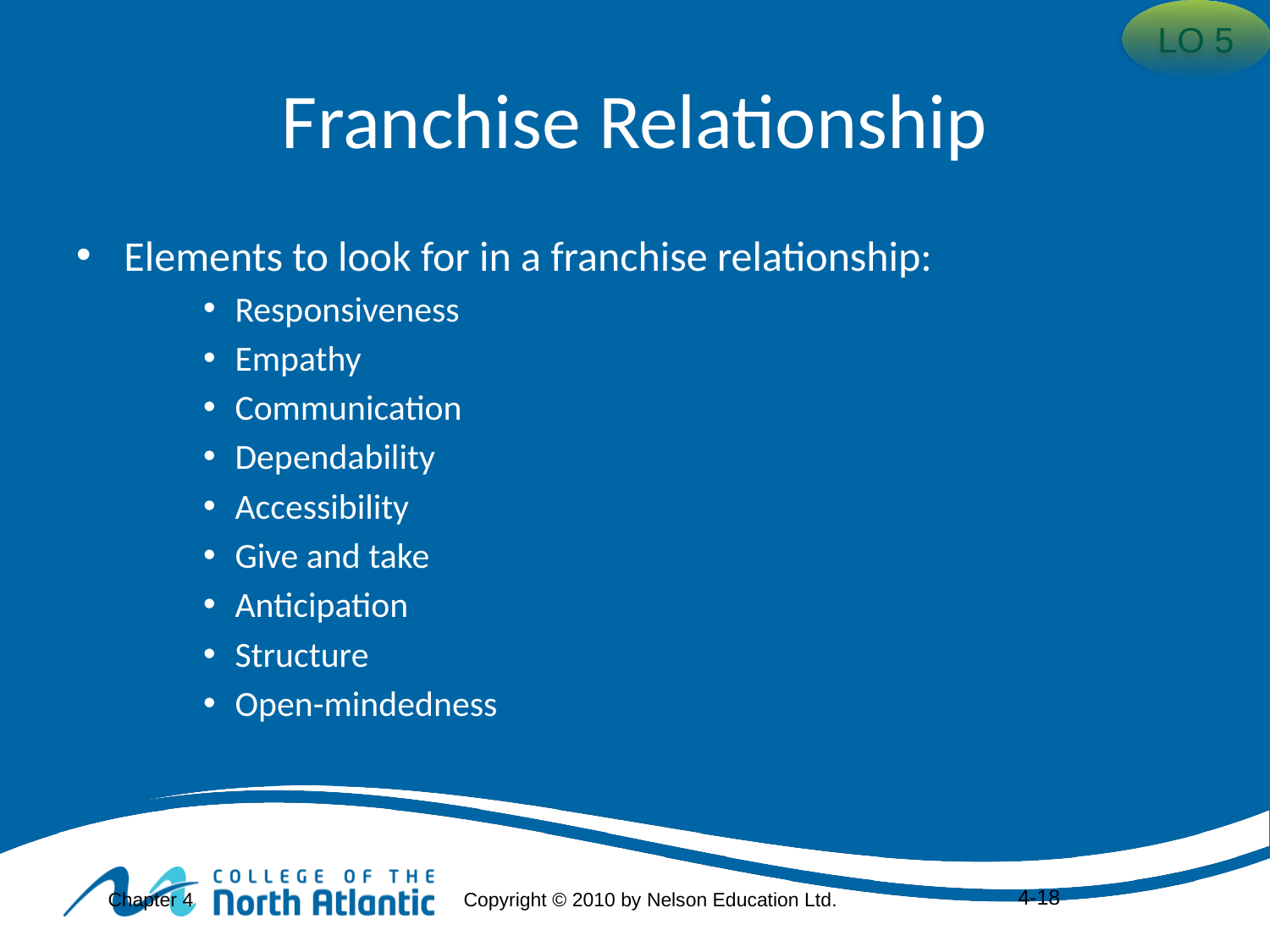

LO 5
# Franchise Relationship
Elements to look for in a franchise relationship:
Responsiveness
Empathy
Communication
Dependability
Accessibility
Give and take
Anticipation
Structure
Open-mindedness

4-18